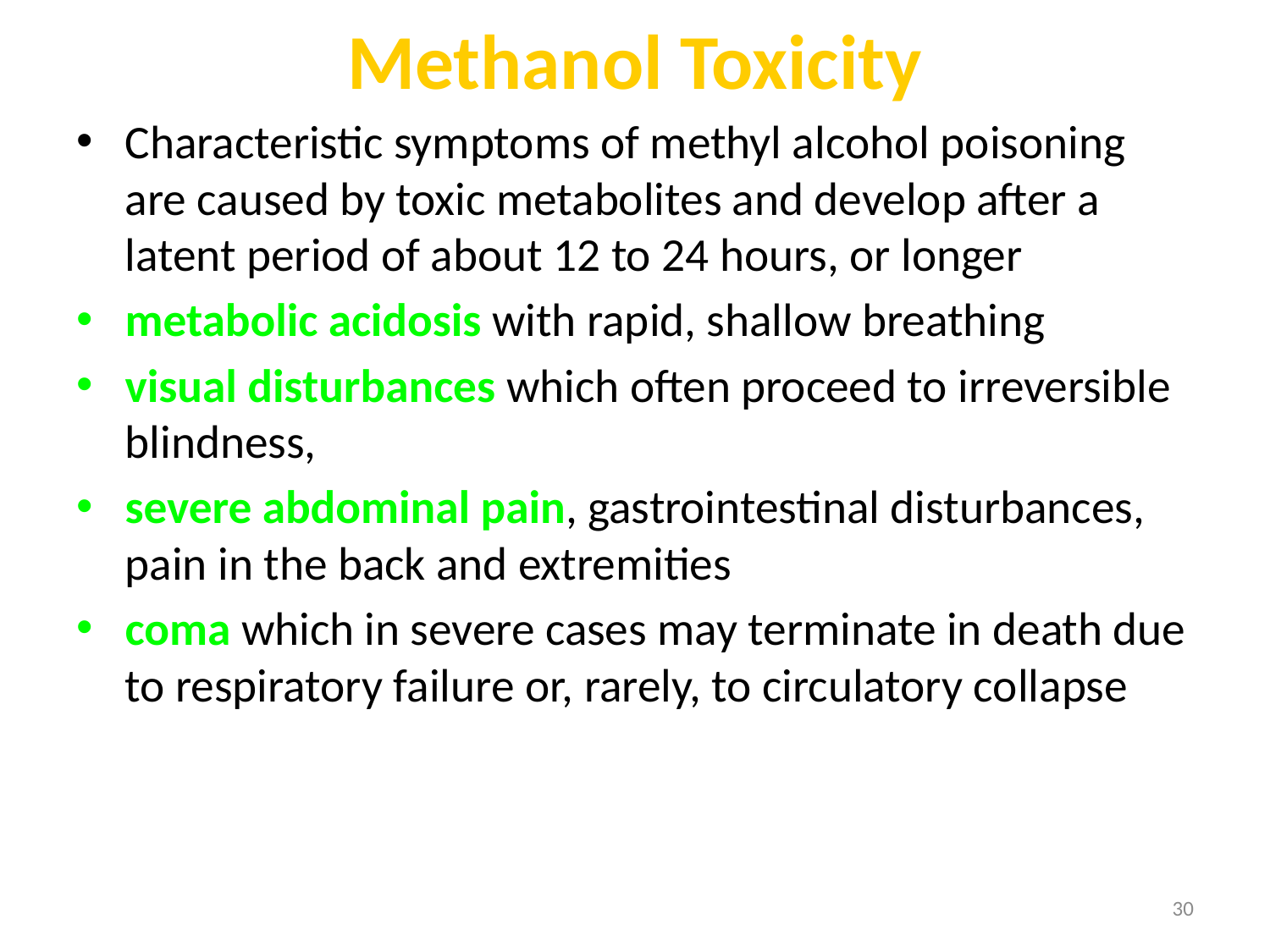

# Methanol Toxicity
Characteristic symptoms of methyl alcohol poisoning are caused by toxic metabolites and develop after a latent period of about 12 to 24 hours, or longer
metabolic acidosis with rapid, shallow breathing
visual disturbances which often proceed to irreversible blindness,
severe abdominal pain, gastrointestinal disturbances, pain in the back and extremities
coma which in severe cases may terminate in death due to respiratory failure or, rarely, to circulatory collapse

30